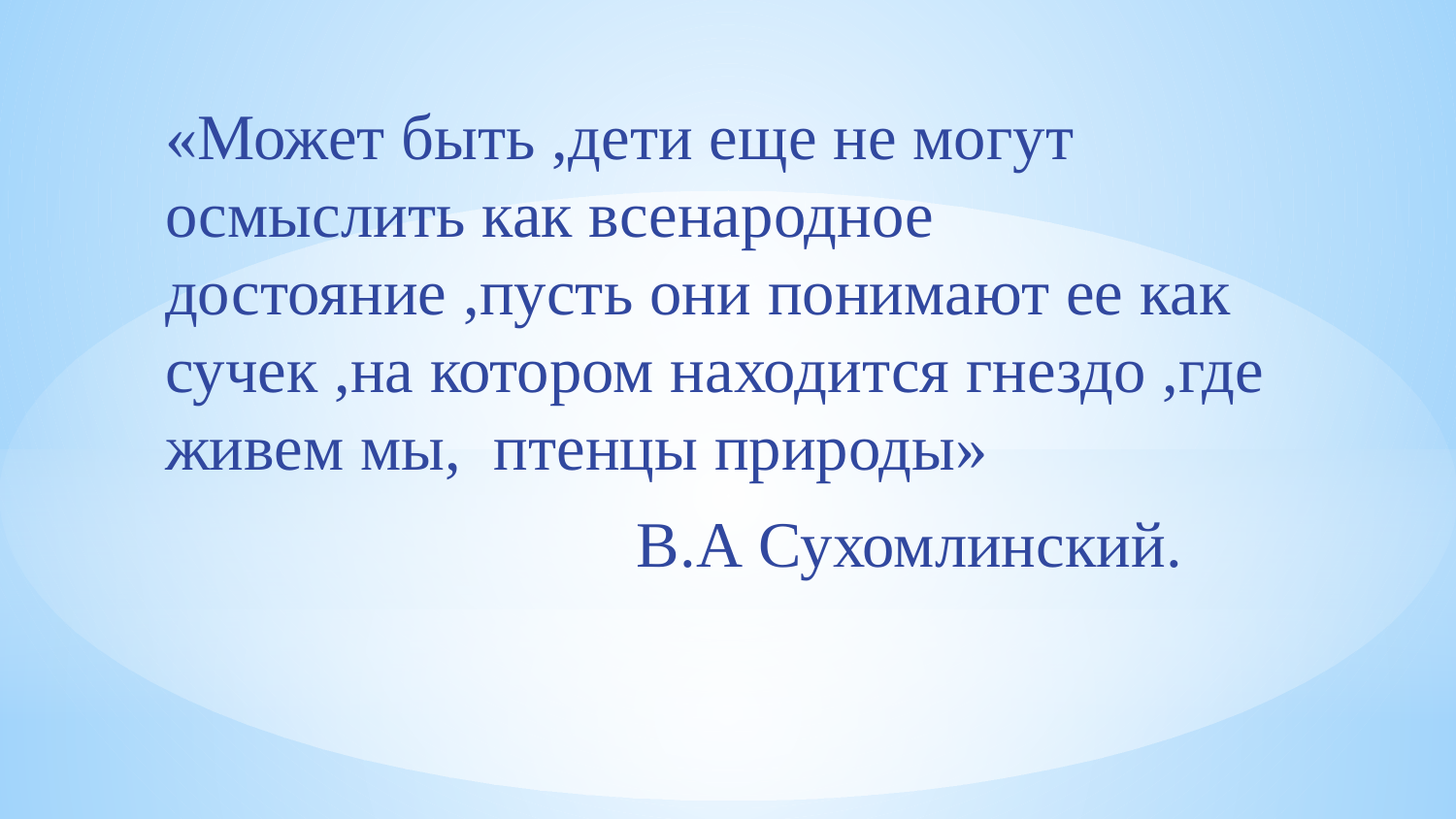

«Может быть ,дети еще не могут осмыслить как всенародное достояние ,пусть они понимают ее как сучек ,на котором находится гнездо ,где живем мы,  птенцы природы»
                             В.А Сухомлинский.